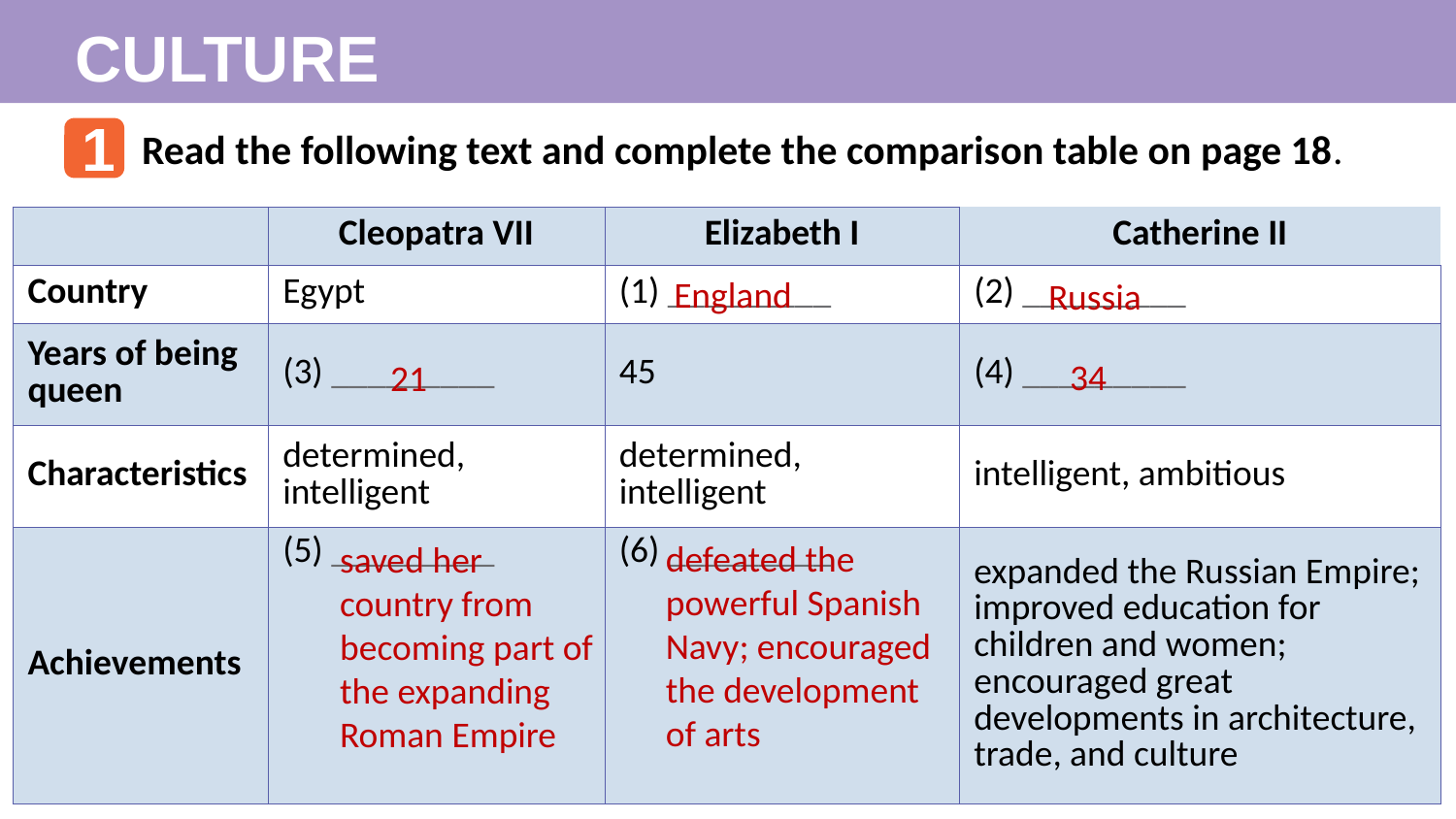

CULTURE
1
Read the following text and complete the comparison table on page 18.

|  | Cleopatra VII | Elizabeth I | Catherine II |
| --- | --- | --- | --- |
| Country | Egypt | (1) \_\_\_\_\_\_\_\_\_ | (2) \_\_\_\_\_\_\_\_\_ |
| Years of being queen | (3) \_\_\_\_\_\_\_\_\_ | 45 | (4) \_\_\_\_\_\_\_\_\_ |
| Characteristics | determined, intelligent | determined, intelligent | intelligent, ambitious |
| Achievements | (5) \_\_\_\_\_\_\_\_\_ | (6) \_\_\_\_\_\_\_\_\_ | expanded the Russian Empire; improved education for children and women; encouraged great developments in architecture, trade, and culture |
England
Russia

    34
    21
defeated the powerful Spanish Navy; encouraged the development of arts
saved her country from becoming part of the expanding Roman Empire